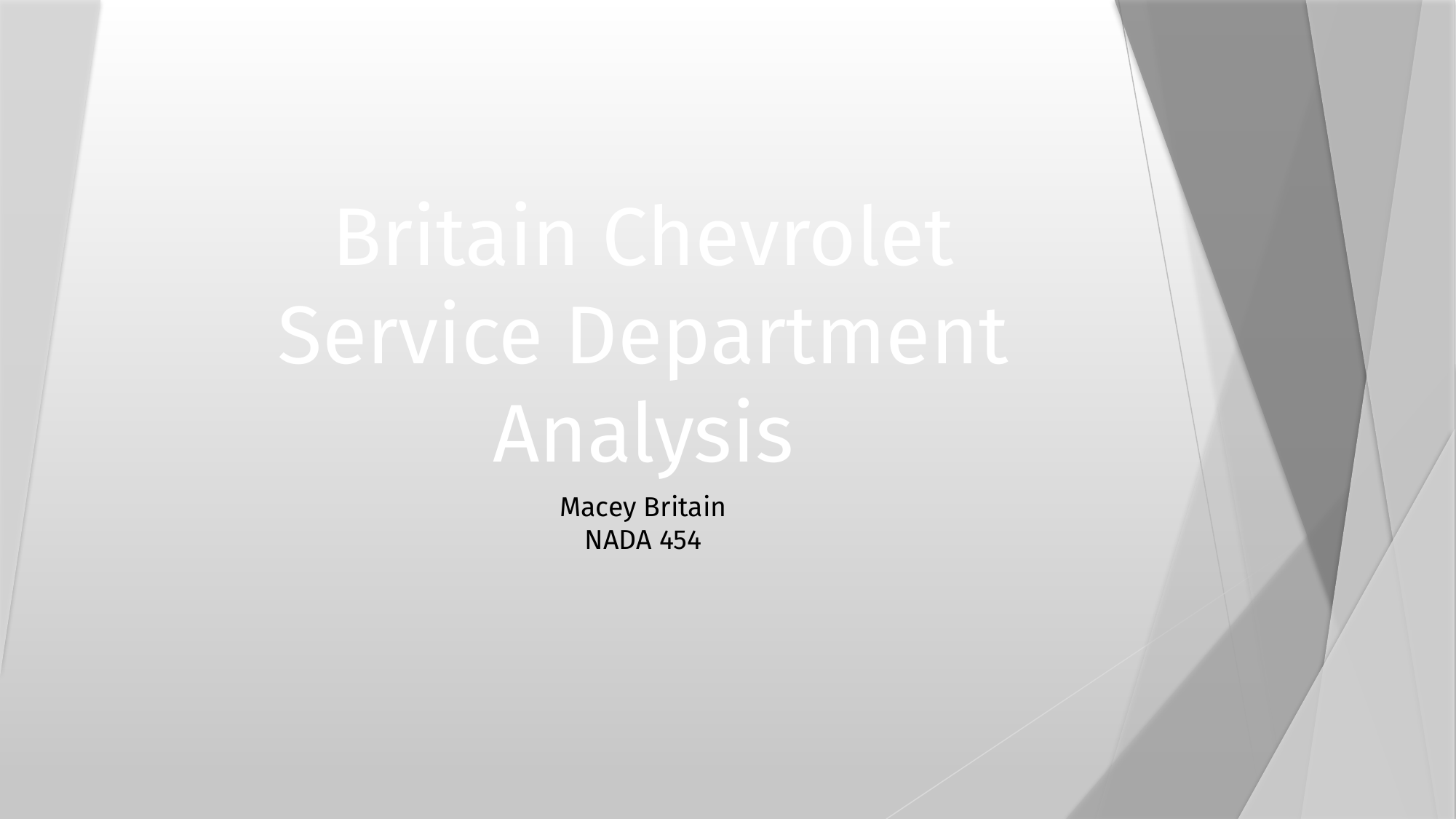

# Britain Chevrolet Service Department Analysis
Macey Britain
NADA 454